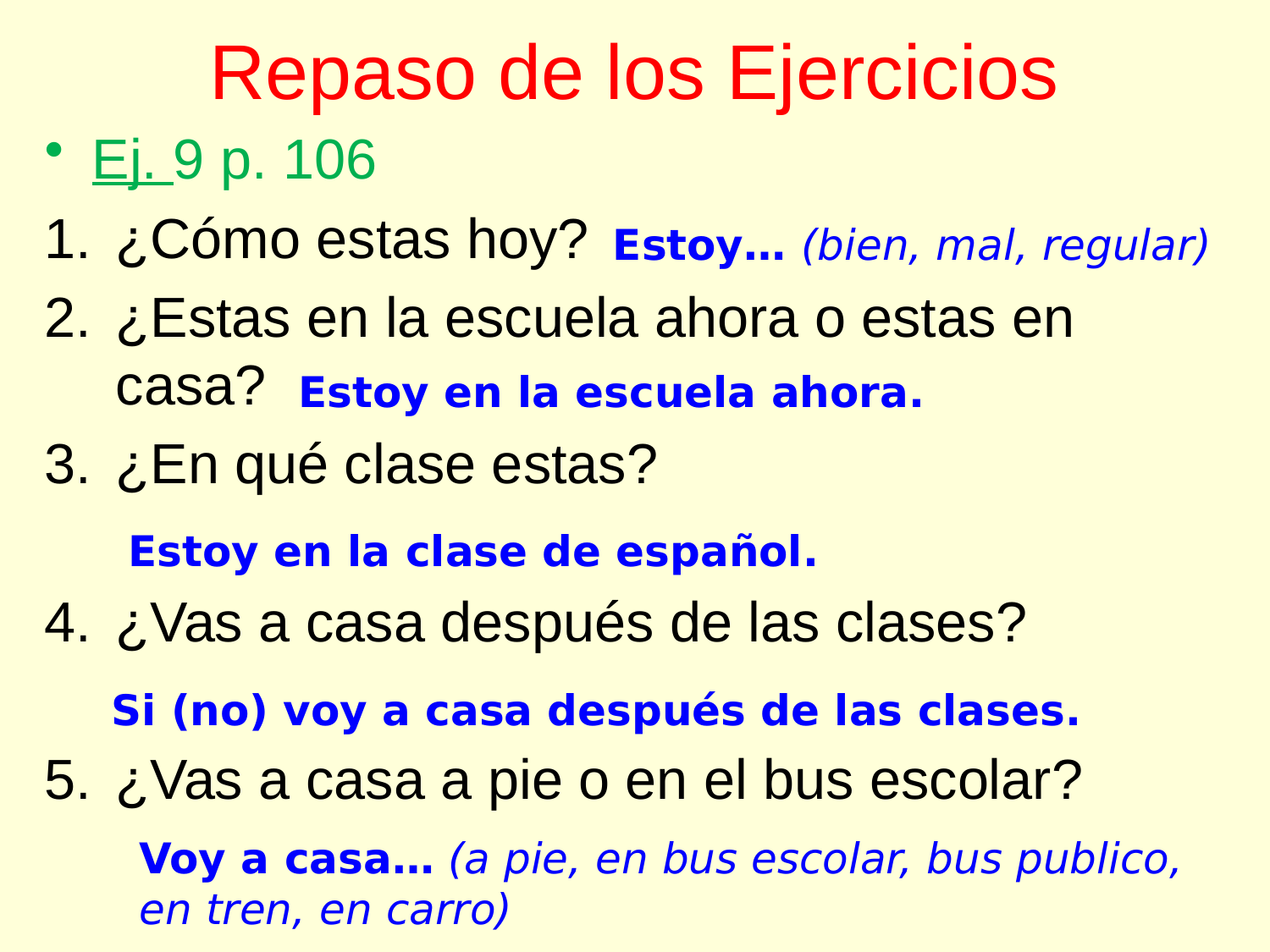

# Repaso de los Ejercicios
Ej. 9 p. 106
¿Cómo estas hoy?
¿Estas en la escuela ahora o estas en casa?
¿En qué clase estas?

¿Vas a casa después de las clases?

¿Vas a casa a pie o en el bus escolar?
Estoy… (bien, mal, regular)
Estoy en la escuela ahora.
Estoy en la clase de español.
Si (no) voy a casa después de las clases.
Voy a casa… (a pie, en bus escolar, bus publico, en tren, en carro)